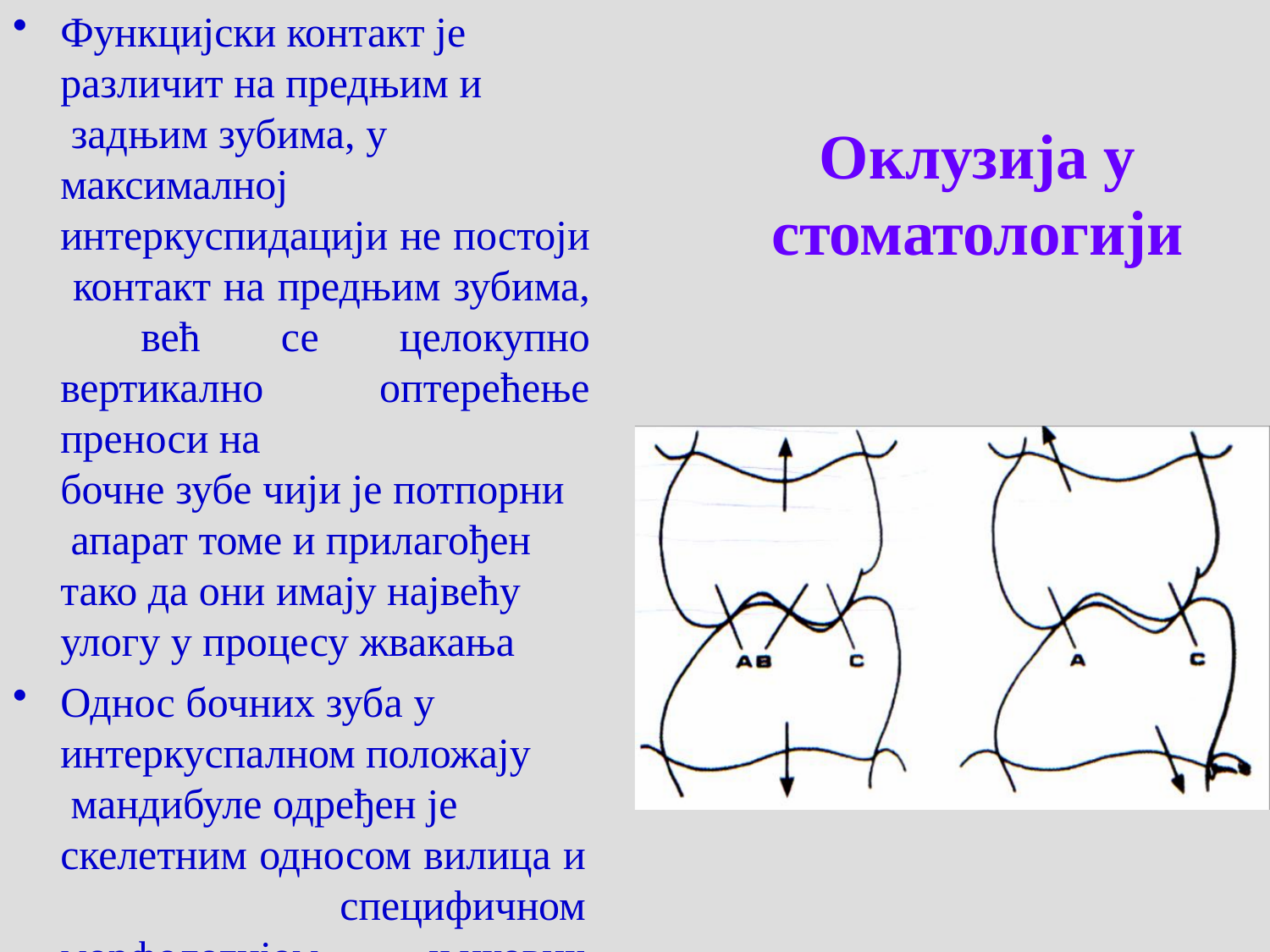

Функцијски контакт је  различит на предњим и  задњим зубима, у
максималној
интеркуспидацији не постоји  контакт на предњим зубима,  већ се целокупно вертикално  оптерећење преноси на
бочне зубе чији је потпорни  апарат томе и прилагођен  тако да они имају највећу  улогу у процесу жвакања
Однос бочних зуба у  интеркуспалном положају  мандибуле одређен је
скелетним односом вилица и  специфичном морфологијом  њихових гризних површина
# Оклузија у
стоматологији